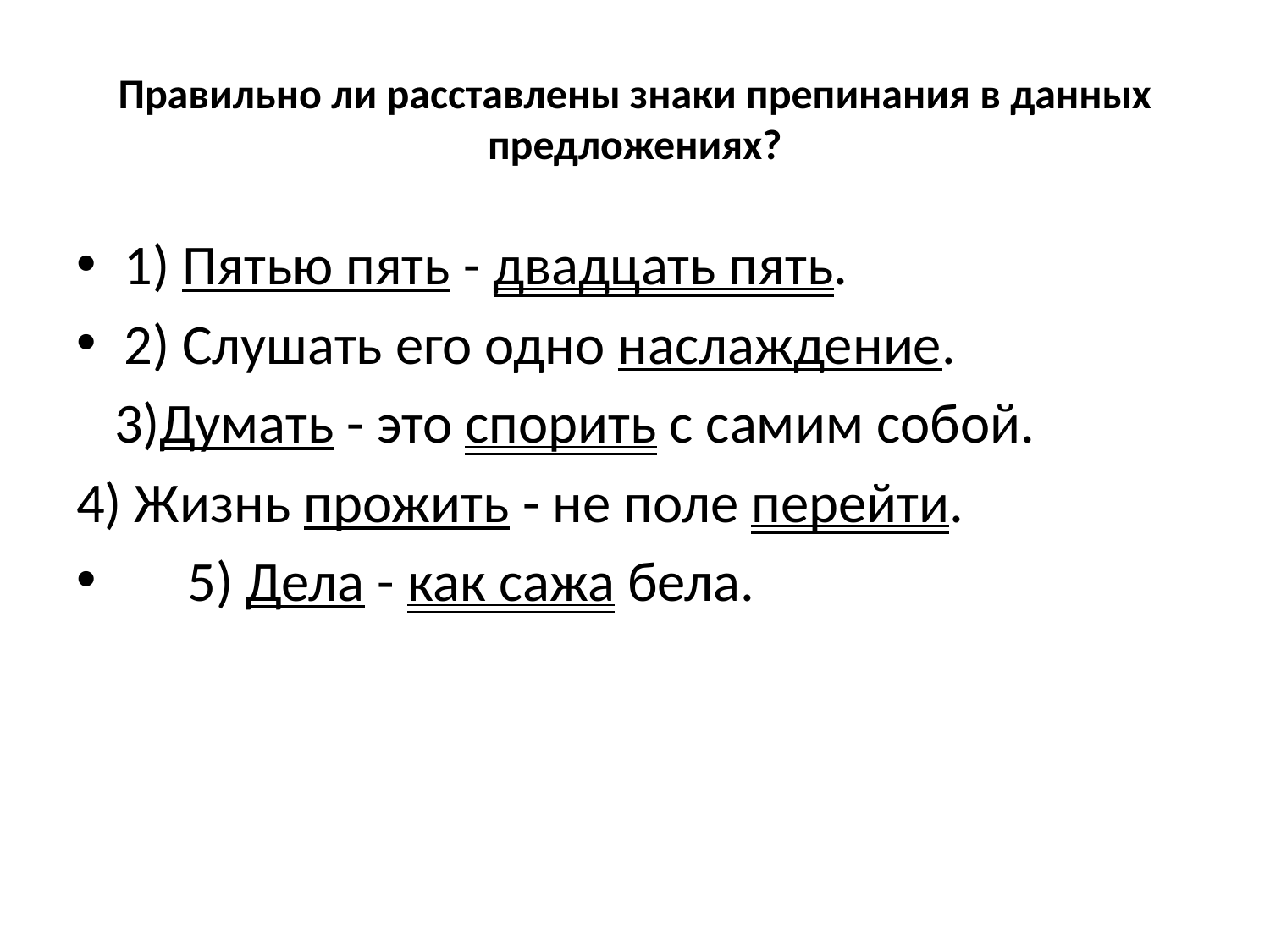

# Правильно ли расставлены знаки препинания в данных предложениях?
1) Пятью пять - двадцать пять.
2) Слушать его одно наслаждение.
   3)Думать - это спорить с самим собой.
4) Жизнь прожить - не поле перейти.
     5) Дела - как сажа бела.